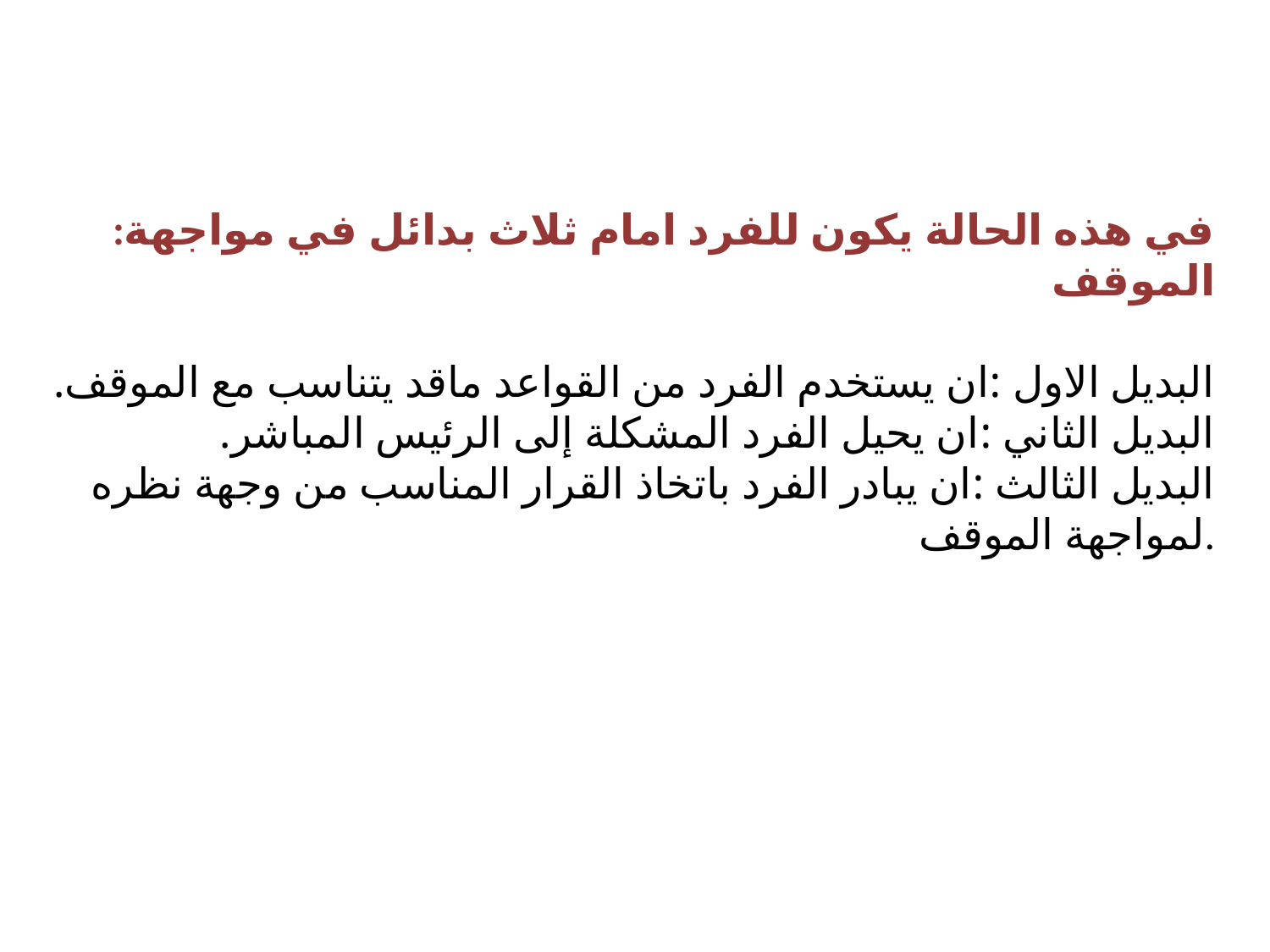

:في هذه الحالة يكون للفرد امام ثلاث بدائل في مواجهة الموقف

البديل الاول :ان يستخدم الفرد من القواعد ماقد يتناسب مع الموقف.
البديل الثاني :ان يحيل الفرد المشكلة إلى الرئيس المباشر. 
البديل الثالث :ان يبادر الفرد باتخاذ القرار المناسب من وجهة نظره لمواجهة الموقف.